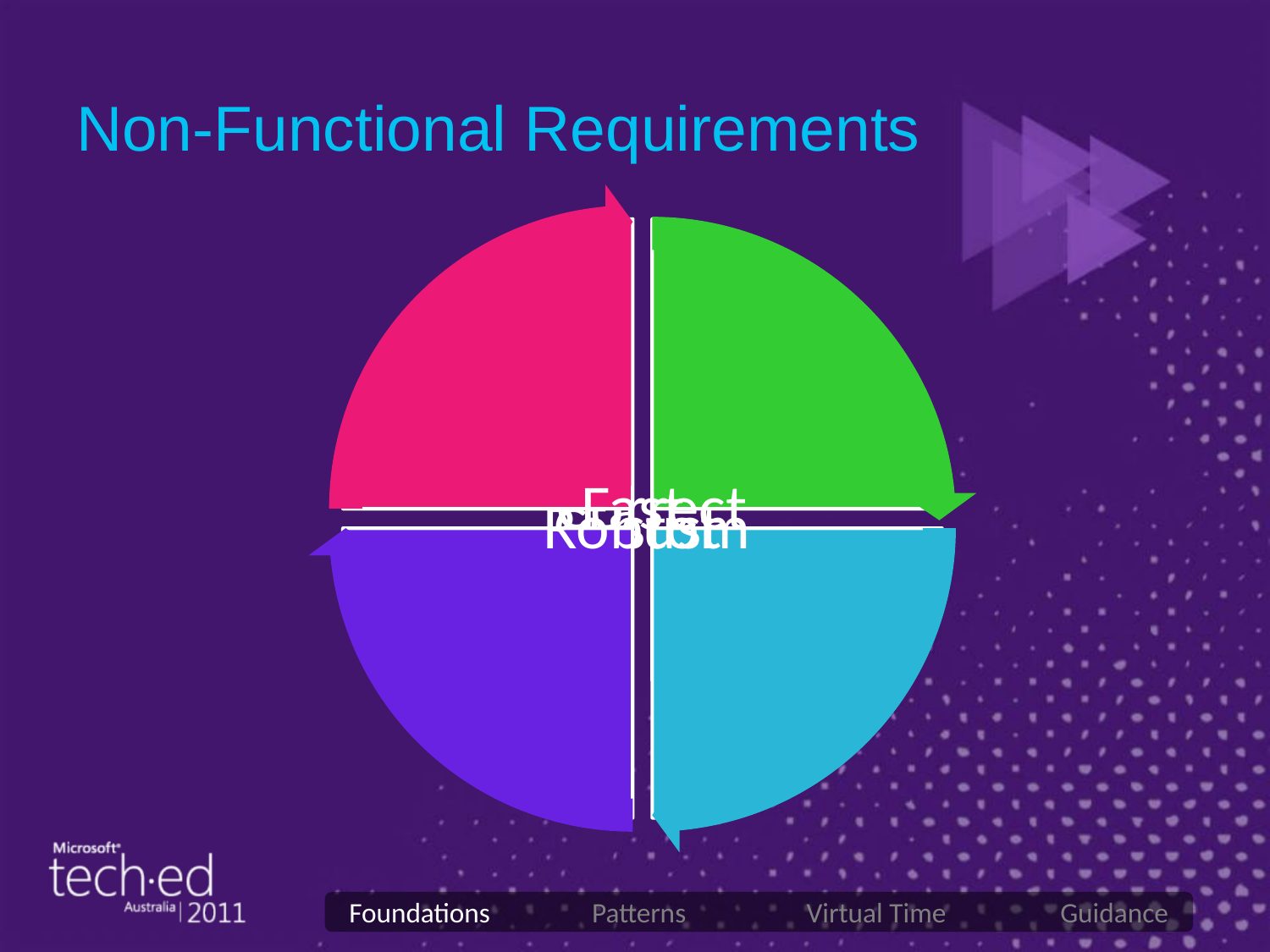

# Non-Functional Requirements
Correct
Custom
Robust
Fast
Foundations                Patterns                   Virtual Time                  Guidance